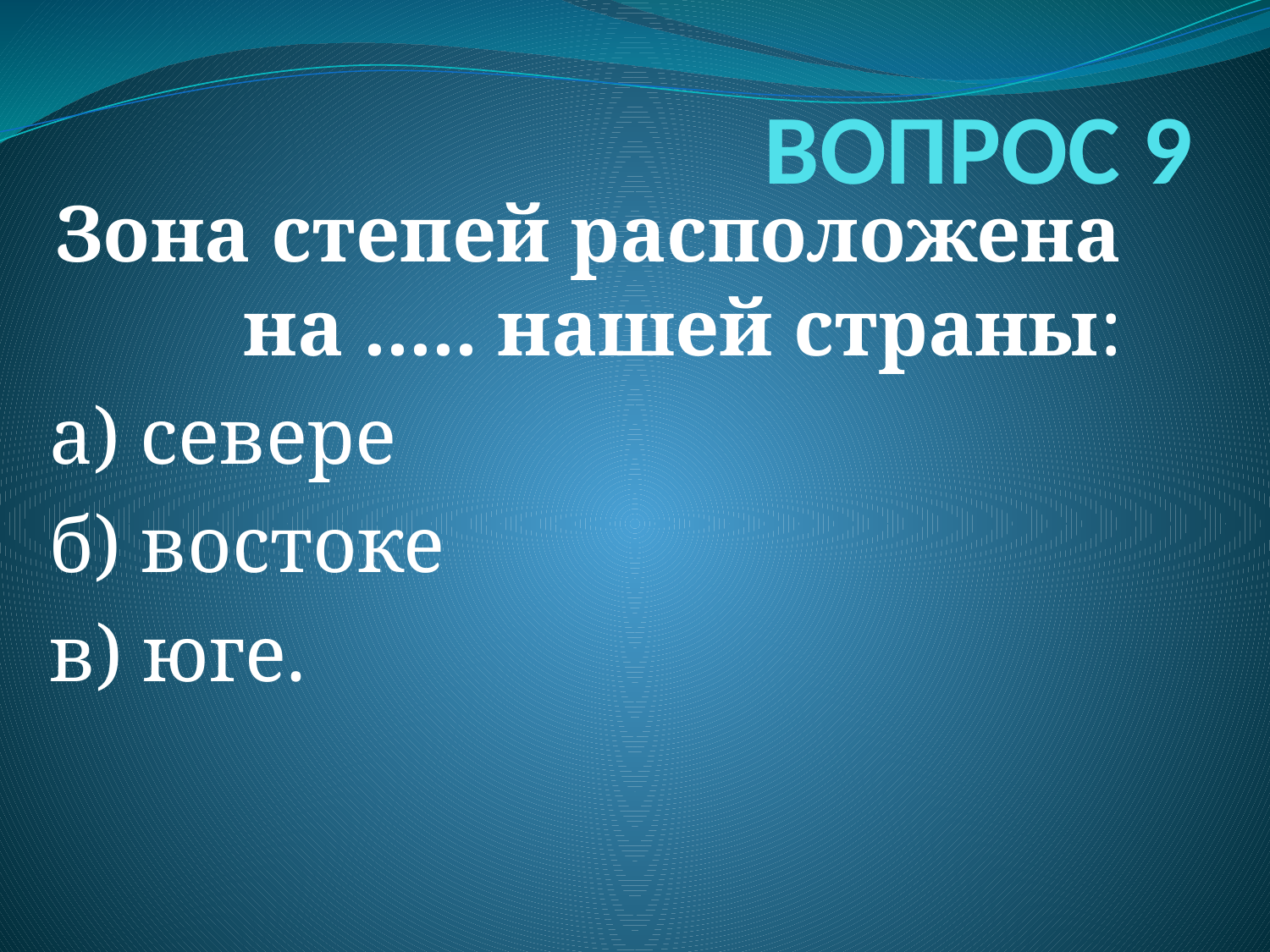

# ВОПРОС 9
Зона степей расположена на ..... нашей страны:
а) севере
б) востоке
в) юге.